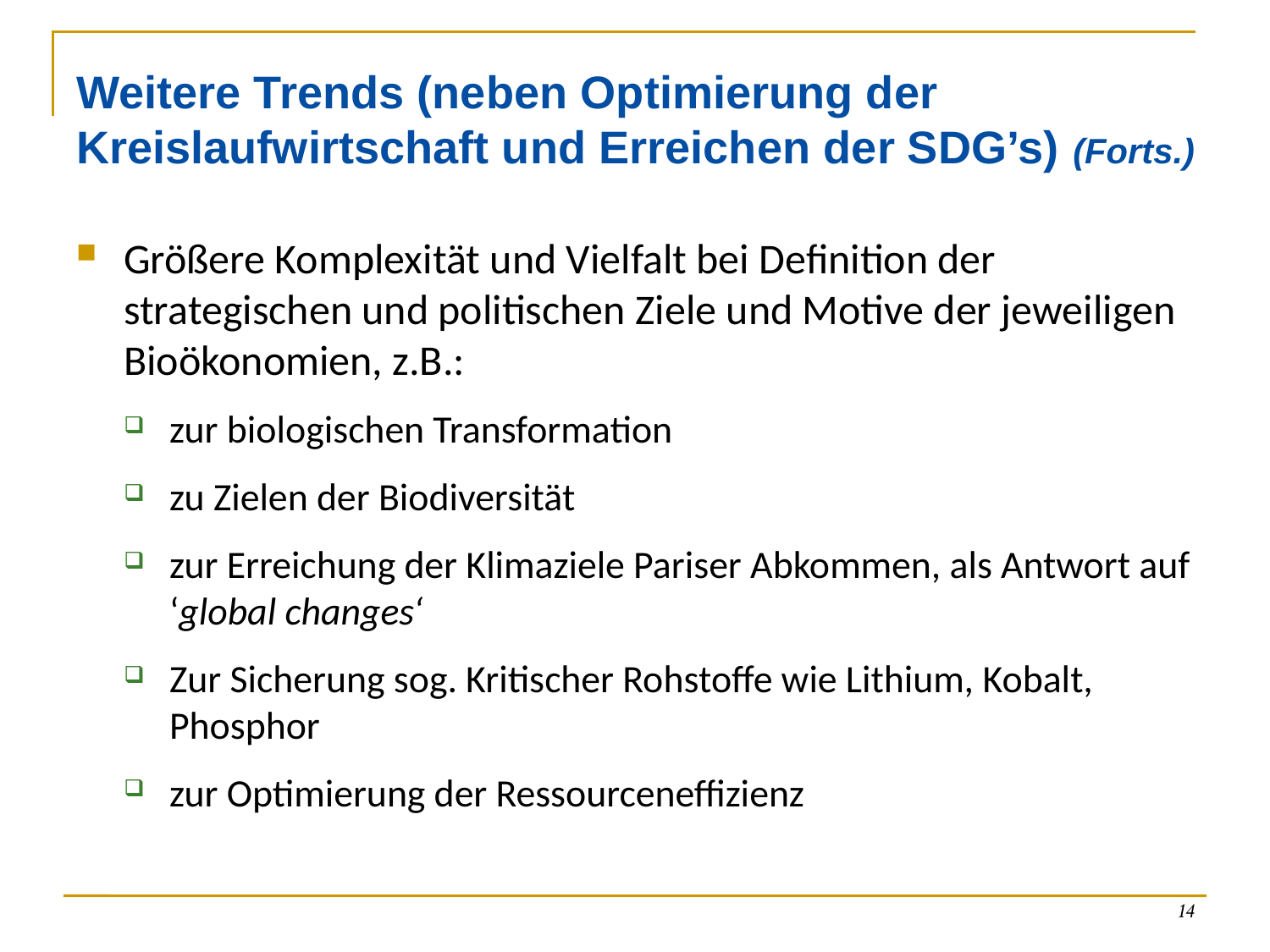

# Weitere Trends (neben Optimierung der Kreislaufwirtschaft und Erreichen der SDG’s) (Forts.)
Größere Komplexität und Vielfalt bei Definition der strategischen und politischen Ziele und Motive der jeweiligen Bioökonomien, z.B.:
zur biologischen Transformation
zu Zielen der Biodiversität
zur Erreichung der Klimaziele Pariser Abkommen, als Antwort auf ‘global changes‘
Zur Sicherung sog. Kritischer Rohstoffe wie Lithium, Kobalt, Phosphor
zur Optimierung der Ressourceneffizienz
14